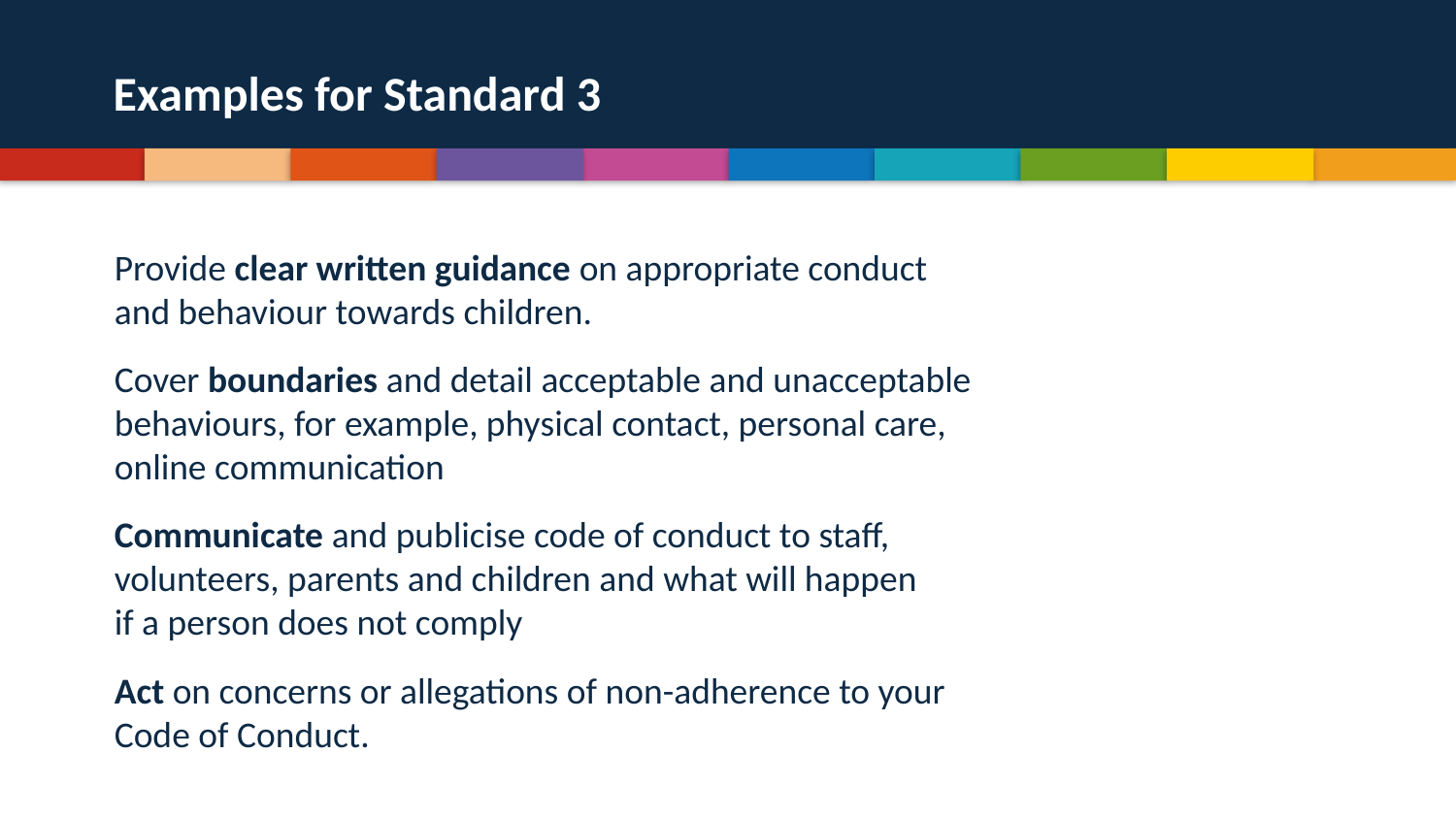

# Examples for Standard 3
Provide clear written guidance on appropriate conduct
and behaviour towards children.
Cover boundaries and detail acceptable and unacceptable behaviours, for example, physical contact, personal care,
online communication
Communicate and publicise code of conduct to staff, volunteers, parents and children and what will happen
if a person does not comply
Act on concerns or allegations of non-adherence to your
Code of Conduct.